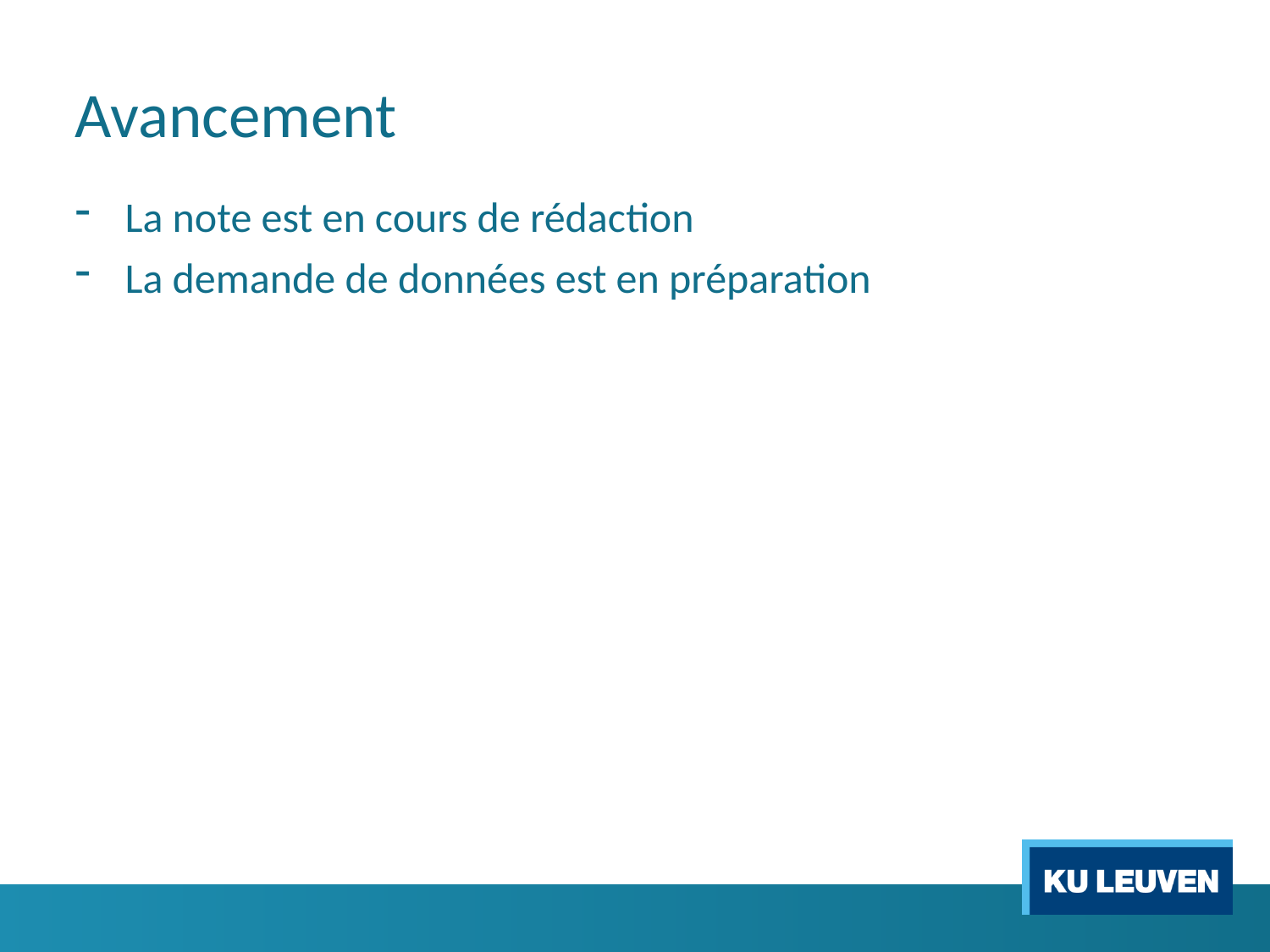

# Avancement
La note est en cours de rédaction
La demande de données est en préparation